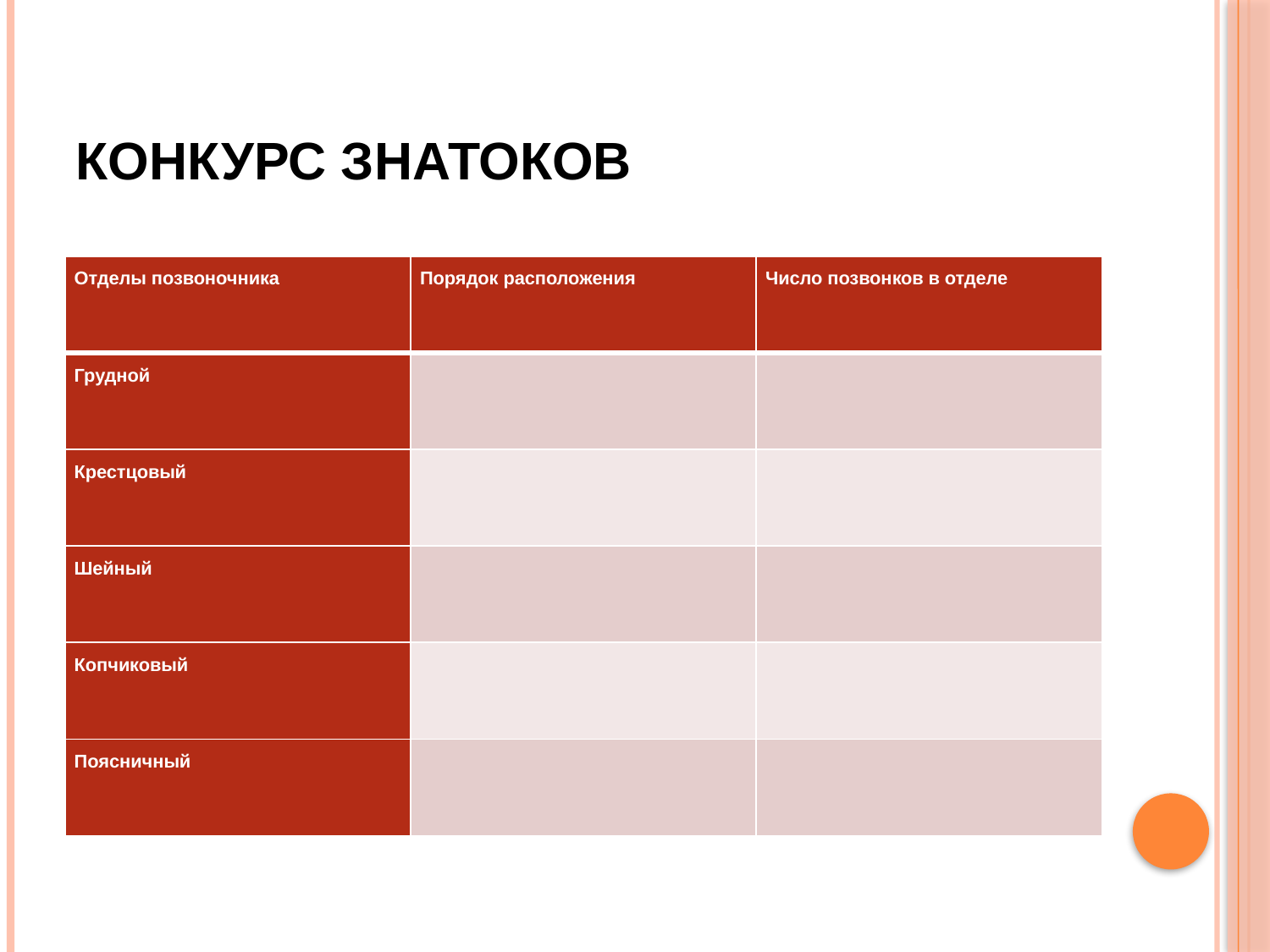

# Конкурс знатоков
| Отделы позвоночника | Порядок расположения | Число позвонков в отделе |
| --- | --- | --- |
| Грудной |  |  |
| Крестцовый |  |  |
| Шейный |  |  |
| Копчиковый |  |  |
| Поясничный |  |  |